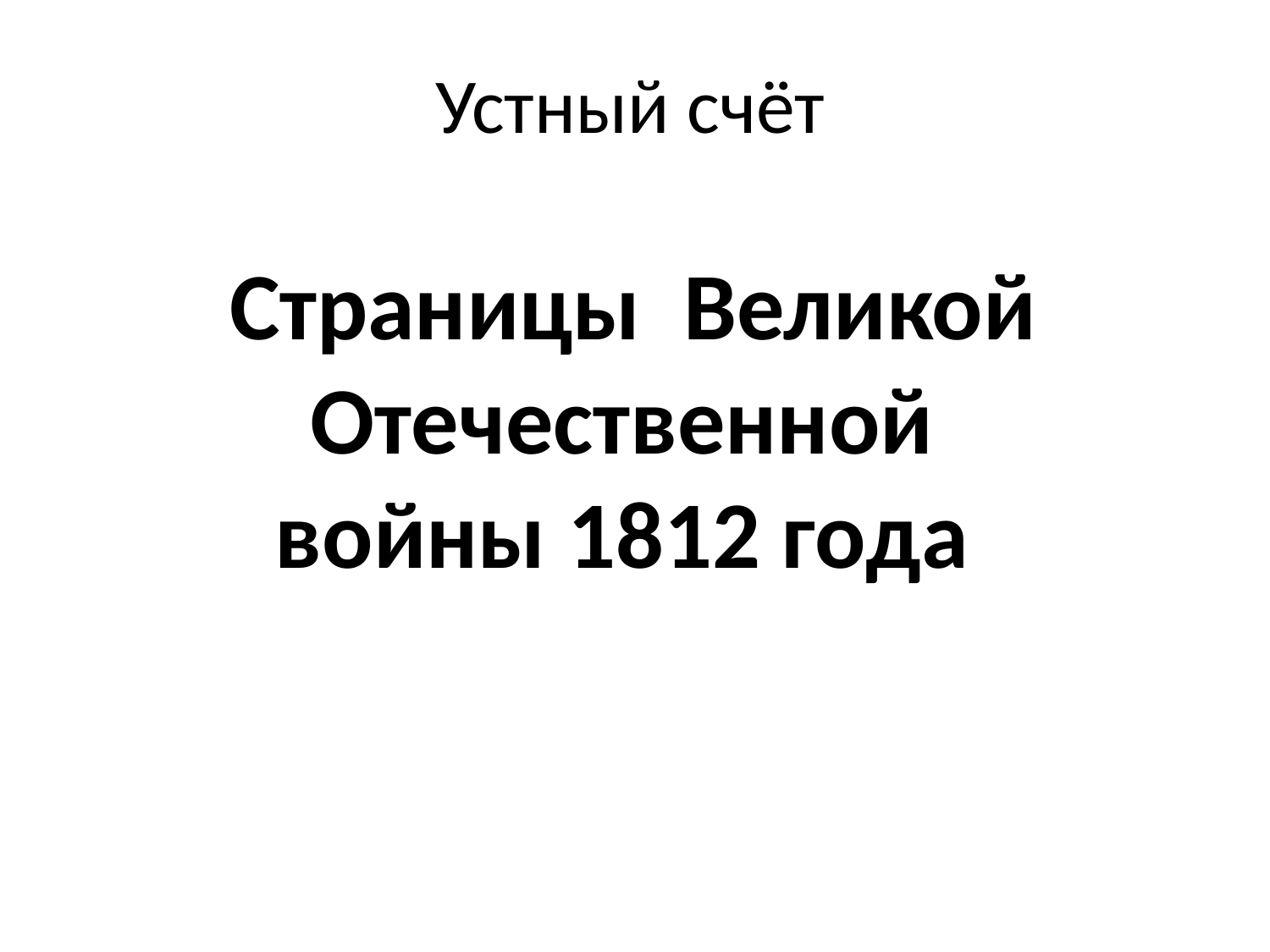

# Устный счёт
Страницы  Великой Отечественной  войны 1812 года